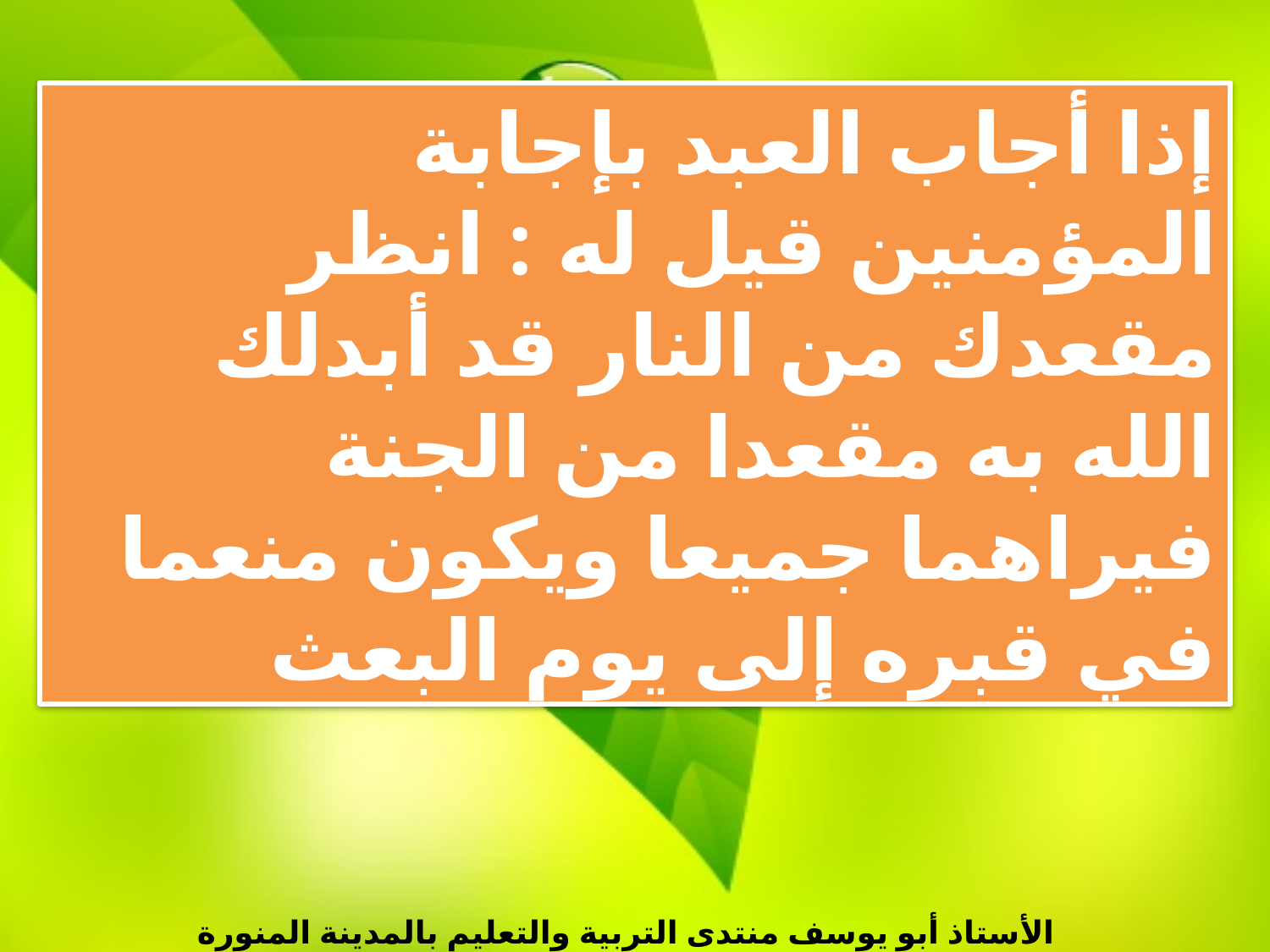

إذا أجاب العبد بإجابة المؤمنين قيل له : انظر مقعدك من النار قد أبدلك الله به مقعدا من الجنة فيراهما جميعا ويكون منعما في قبره إلى يوم البعث
الأستاذ أبو يوسف منتدى التربية والتعليم بالمدينة المنورة